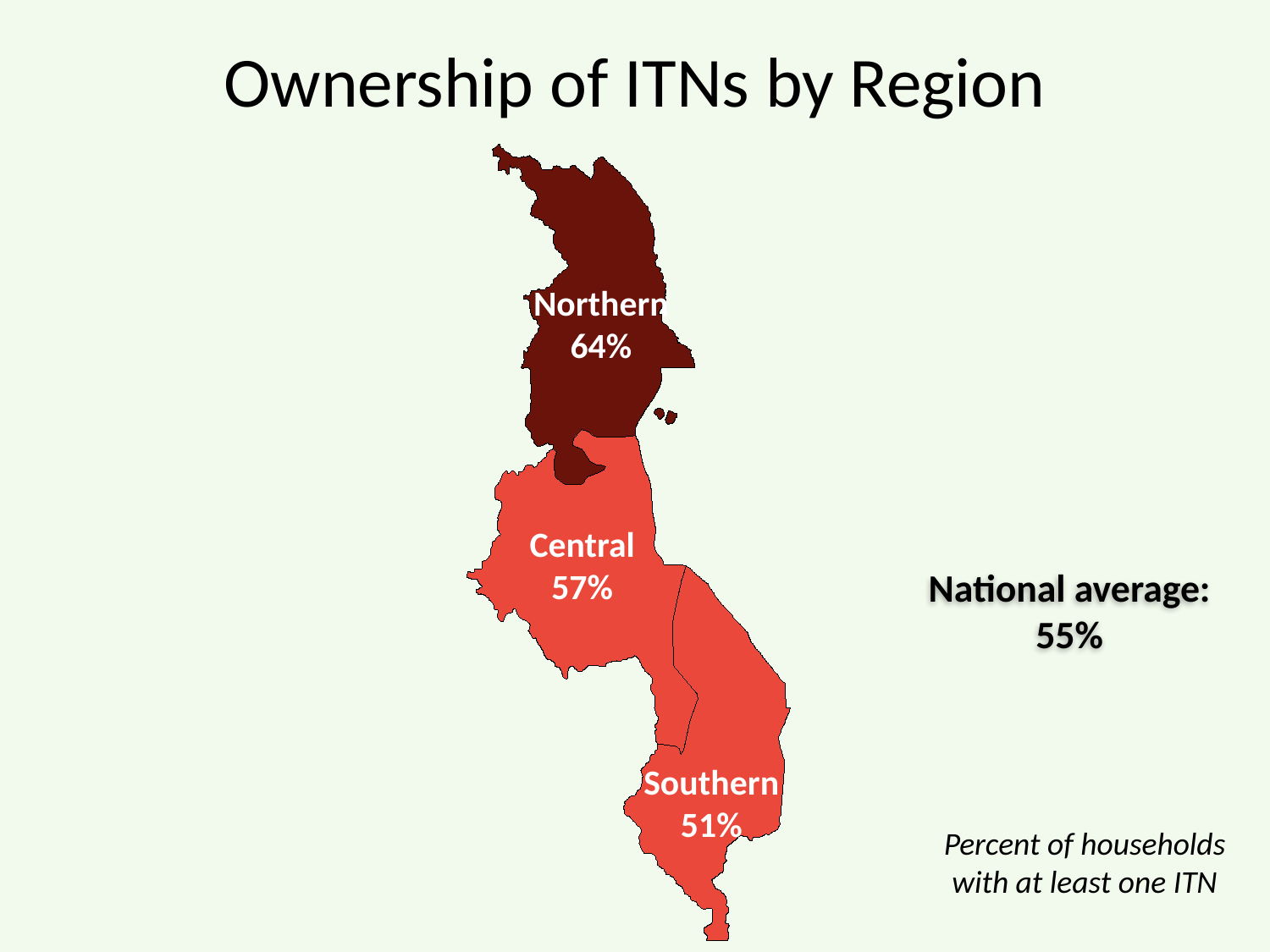

# Ownership of ITNs by Region

Northern
64%
Central
57%
National average: 55%
Southern
51%
Percent of households with at least one ITN